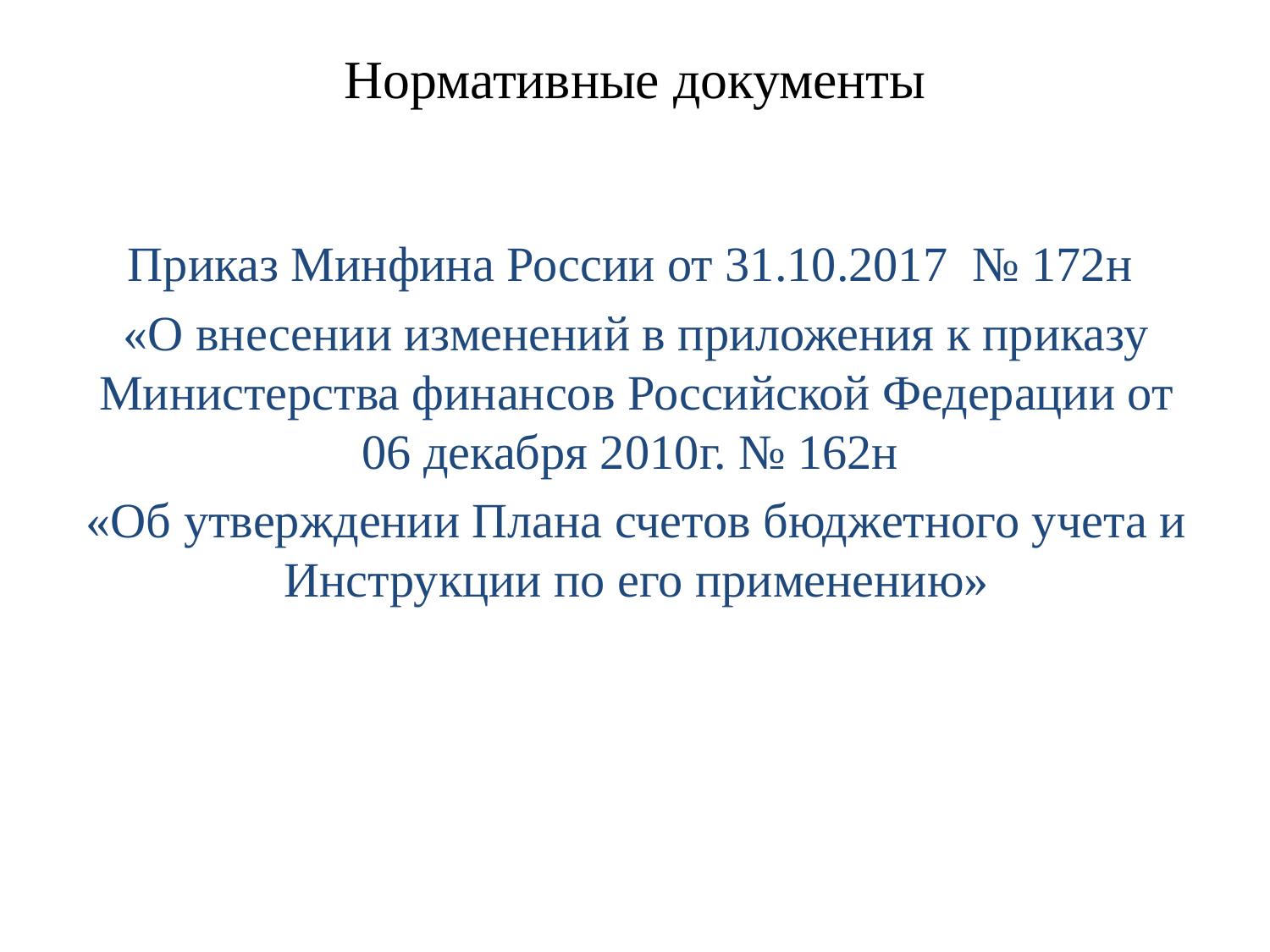

# Нормативные документы
Приказ Минфина России от 31.10.2017  № 172н
«О внесении изменений в приложения к приказу Министерства финансов Российской Федерации от 06 декабря 2010г. № 162н
«Об утверждении Плана счетов бюджетного учета и Инструкции по его применению»